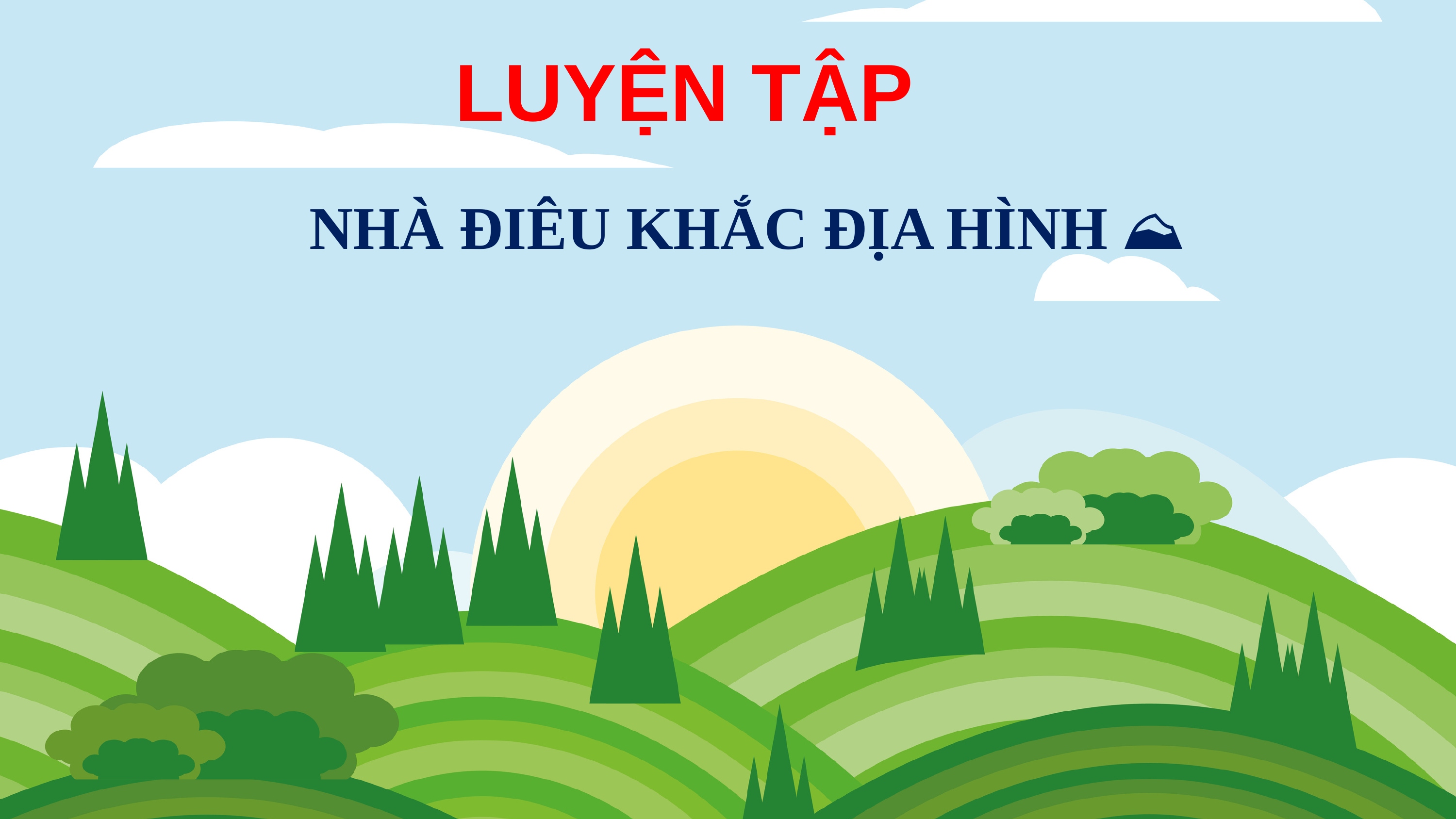

LUYỆN TẬP
NHÀ ĐIÊU KHẮC ĐỊA HÌNH ⛰️